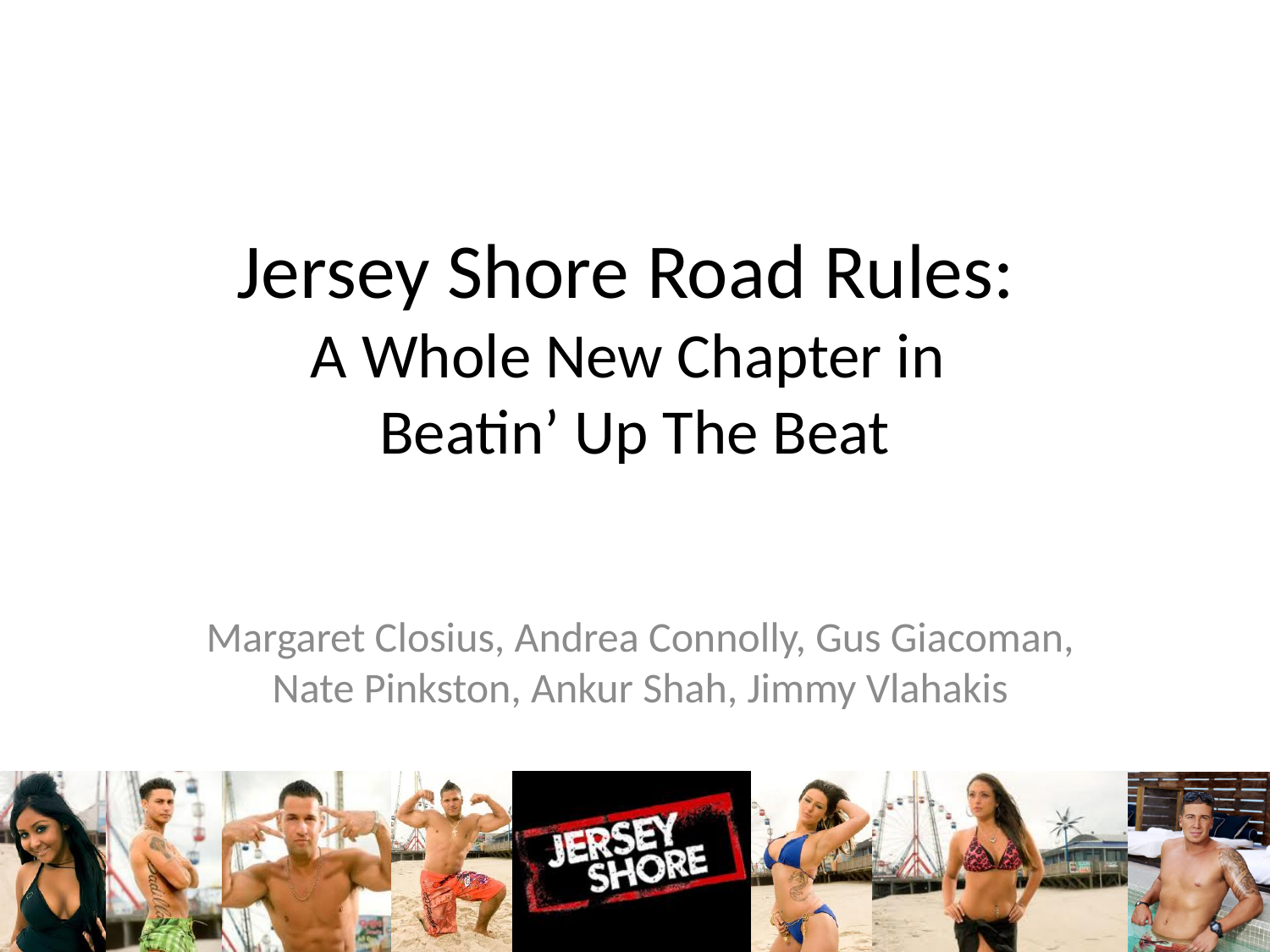

# Jersey Shore Road Rules: A Whole New Chapter in Beatin’ Up The Beat
Margaret Closius, Andrea Connolly, Gus Giacoman, Nate Pinkston, Ankur Shah, Jimmy Vlahakis